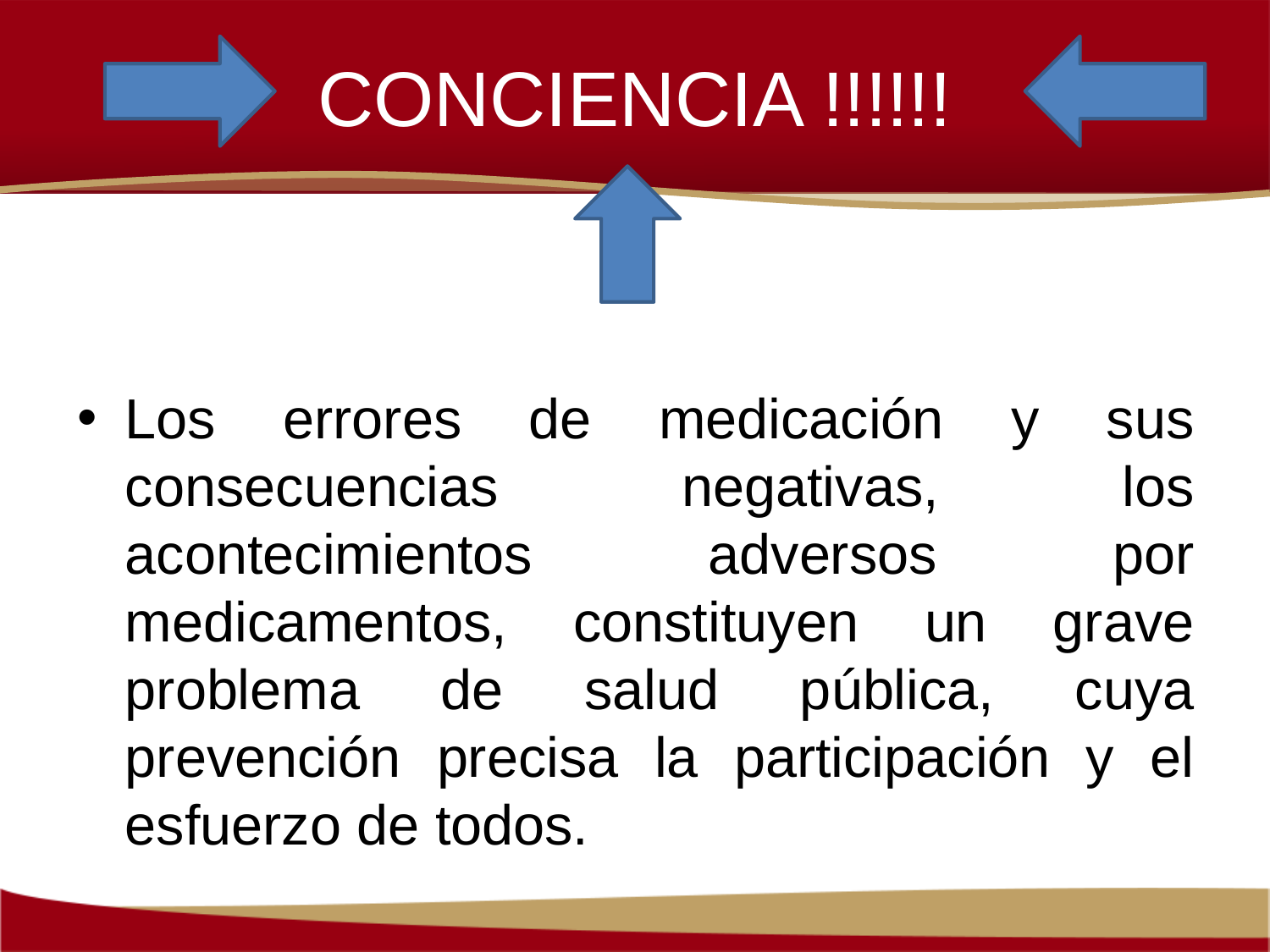

# CONCIENCIA !!!!!!

Los errores de medicación y sus consecuencias negativas, los acontecimientos adversos por medicamentos, constituyen un grave problema de salud pública, cuya prevención precisa la participación y el esfuerzo de todos.